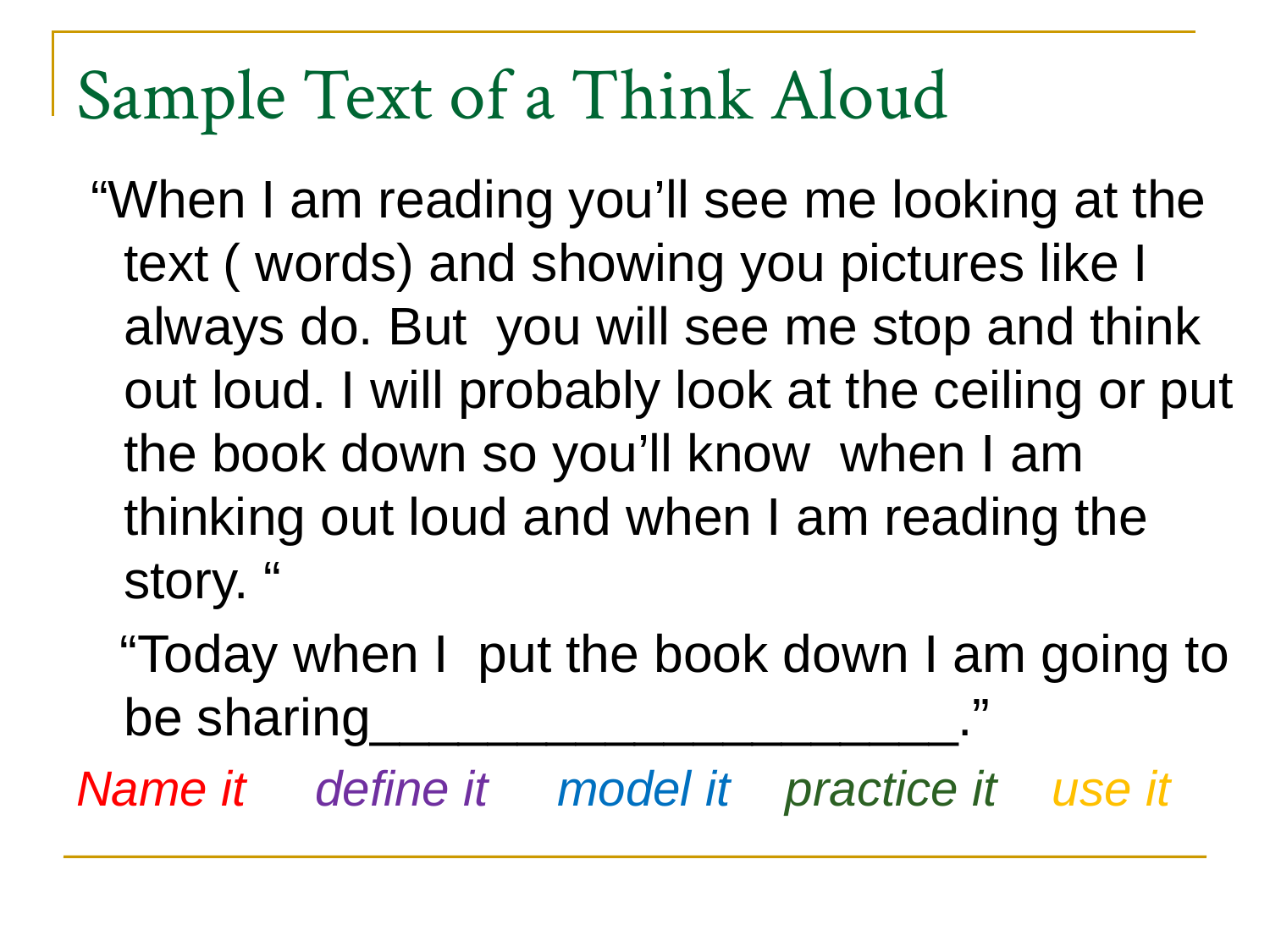

# Sample Text of a Think Aloud
 “When I am reading you’ll see me looking at the text ( words) and showing you pictures like I always do. But  you will see me stop and think out loud. I will probably look at the ceiling or put the book down so you’ll know  when I am thinking out loud and when I am reading the story. “
   “Today when I  put the book down I am going to be sharing____________________.”
Name it     define it     model it    practice it    use it